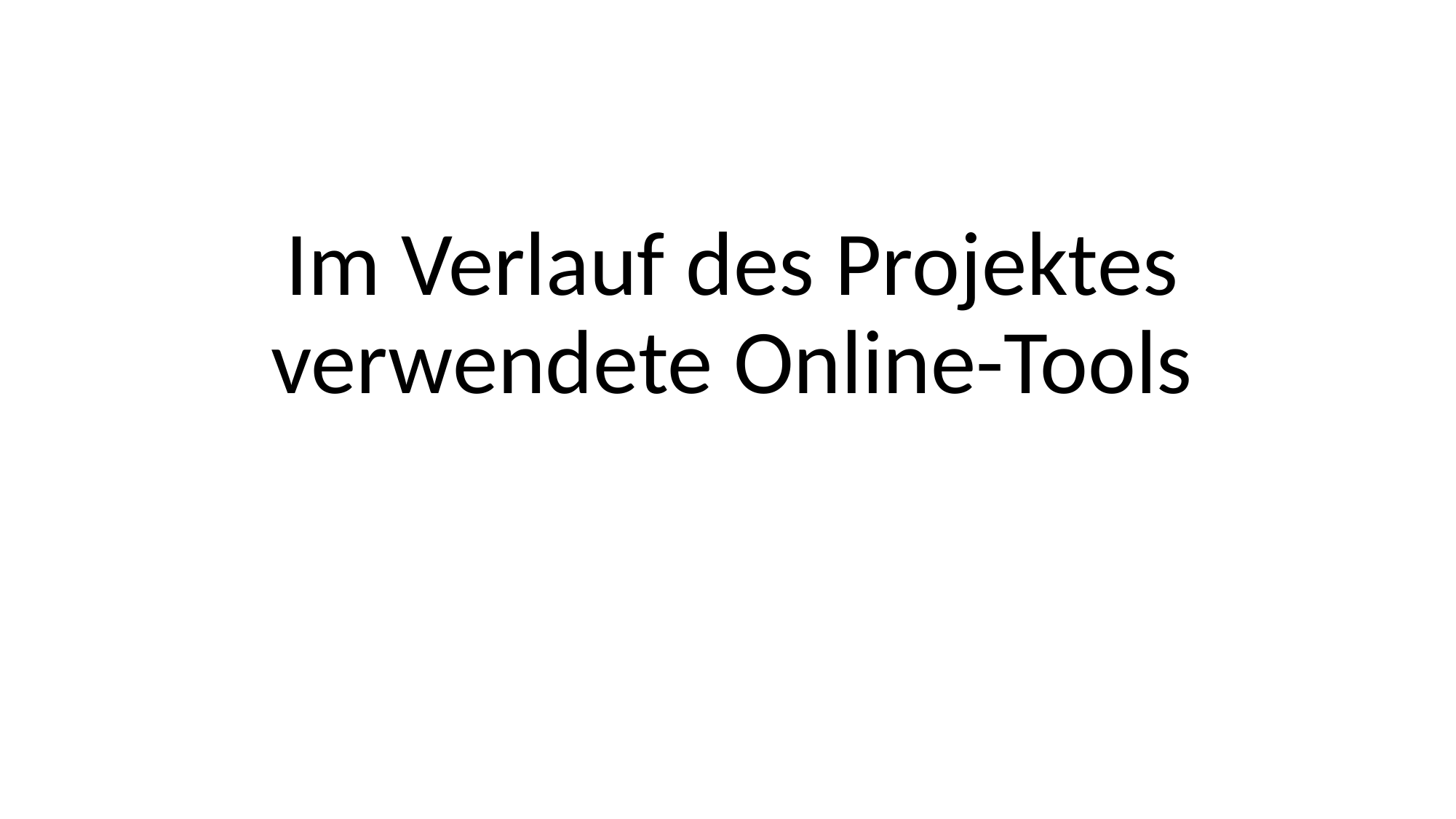

# Im Verlauf des Projektes verwendete Online-Tools